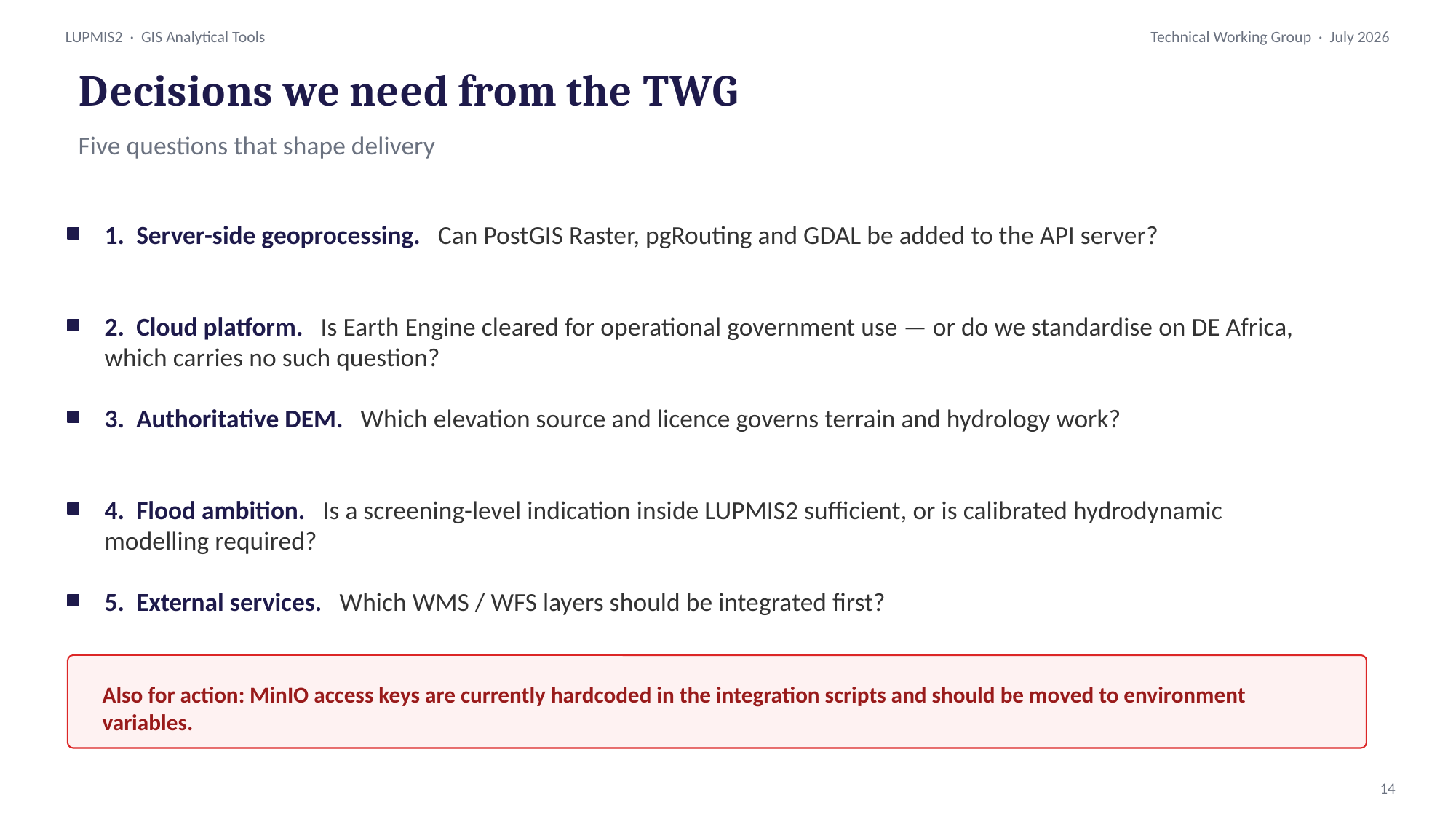

Decisions we need from the TWG
Five questions that shape delivery
1.  Server-side geoprocessing.   Can PostGIS Raster, pgRouting and GDAL be added to the API server?

2.  Cloud platform.   Is Earth Engine cleared for operational government use — or do we standardise on DE Africa, which carries no such question?

3.  Authoritative DEM.   Which elevation source and licence governs terrain and hydrology work?

4.  Flood ambition.   Is a screening-level indication inside LUPMIS2 sufficient, or is calibrated hydrodynamic modelling required?

5.  External services.   Which WMS / WFS layers should be integrated first?

Also for action: MinIO access keys are currently hardcoded in the integration scripts and should be moved to environment variables.
14